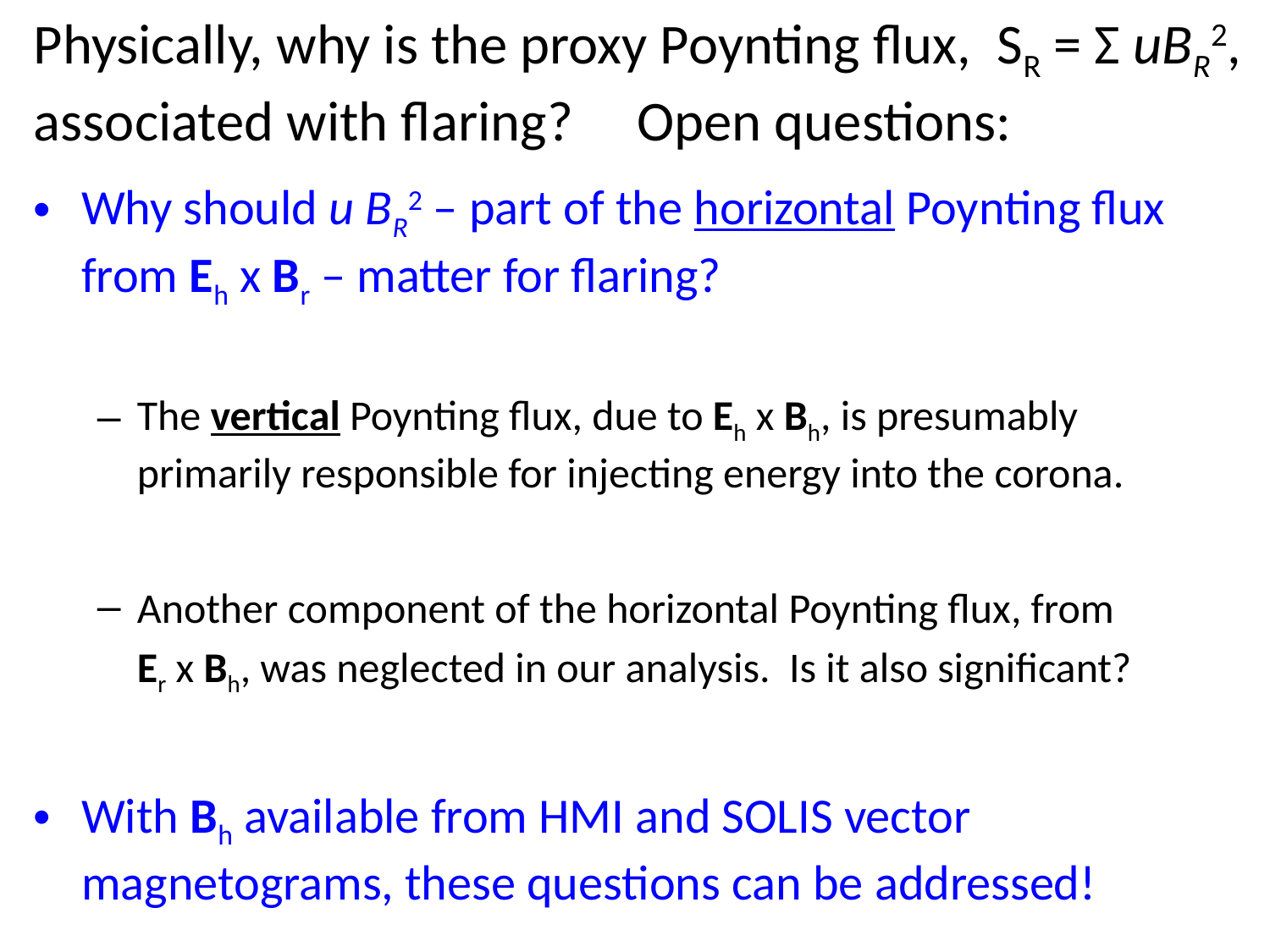

# Physically, why is the proxy Poynting flux,  SR = Σ uBR2, associated with flaring?     Open questions:
Why should u BR2 – part of the horizontal Poynting flux from Eh x Br – matter for flaring?

The vertical Poynting flux, due to Eh x Bh, is presumably primarily responsible for injecting energy into the corona.

Another component of the horizontal Poynting flux, from
	Er x Bh, was neglected in our analysis.  Is it also significant?

With Bh available from HMI and SOLIS vector magnetograms, these questions can be addressed!